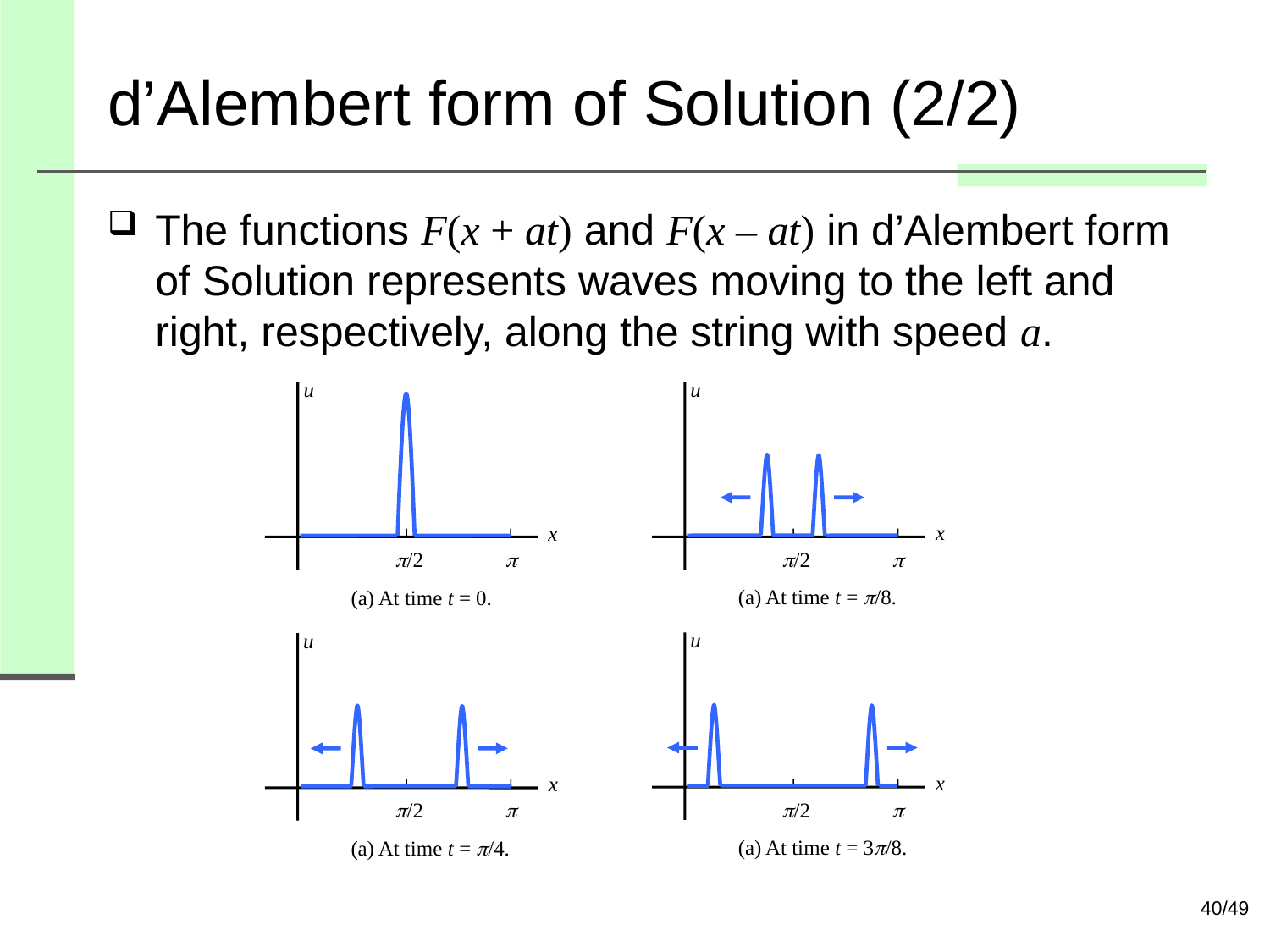

# d’Alembert form of Solution (2/2)
The functions F(x + at) and F(x – at) in d’Alembert form of Solution represents waves moving to the left and right, respectively, along the string with speed a.
u

x

π/2
π
(a) At time t = 0.
u

x

π/2
π
(a) At time t = π/8.
u
u

x
x

π/2
π
π/2
π
(a) At time t = 3π/8.
(a) At time t = π/4.
40